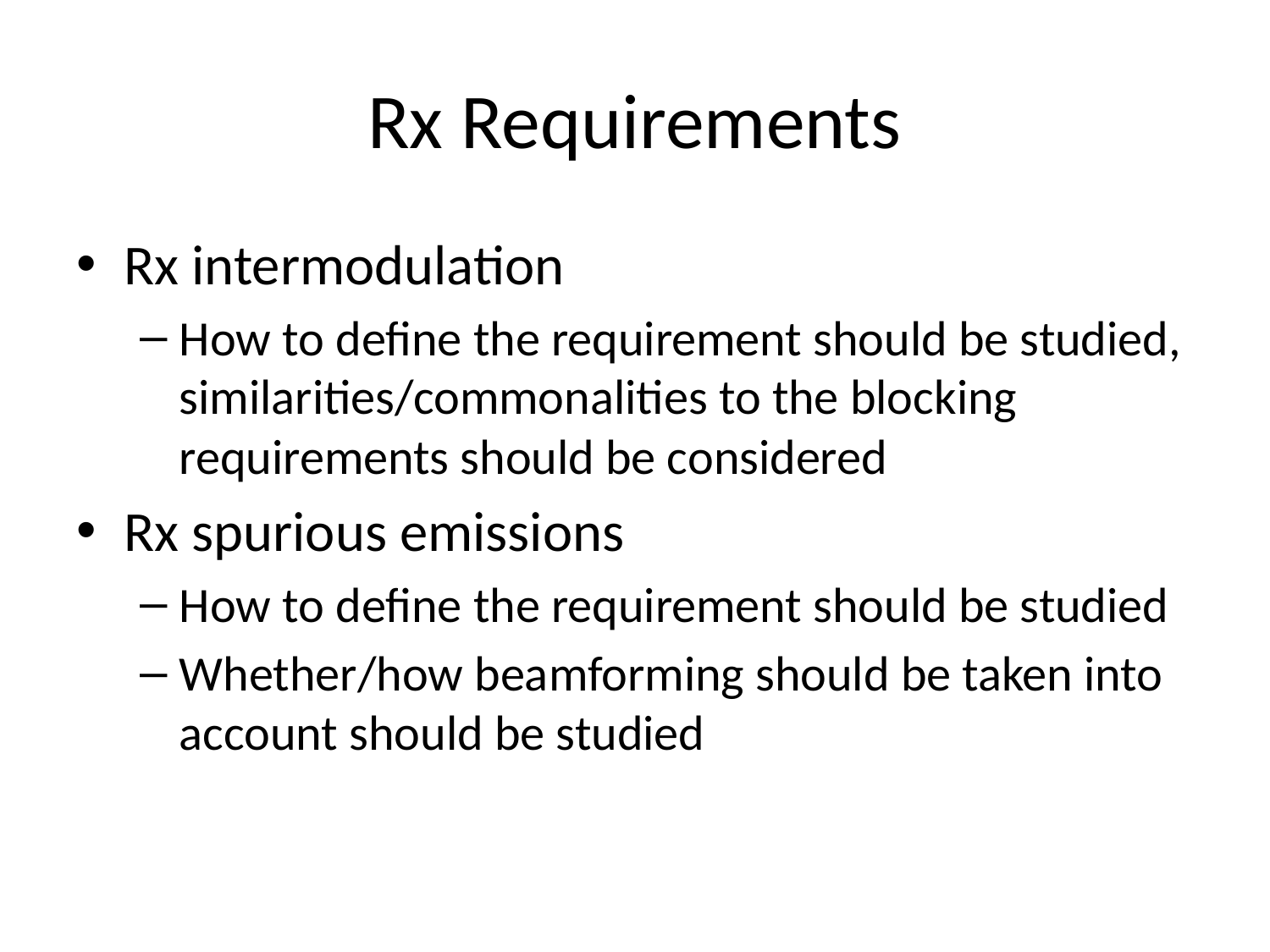

# Rx Requirements
Rx intermodulation
How to define the requirement should be studied, similarities/commonalities to the blocking requirements should be considered
Rx spurious emissions
How to define the requirement should be studied
Whether/how beamforming should be taken into account should be studied